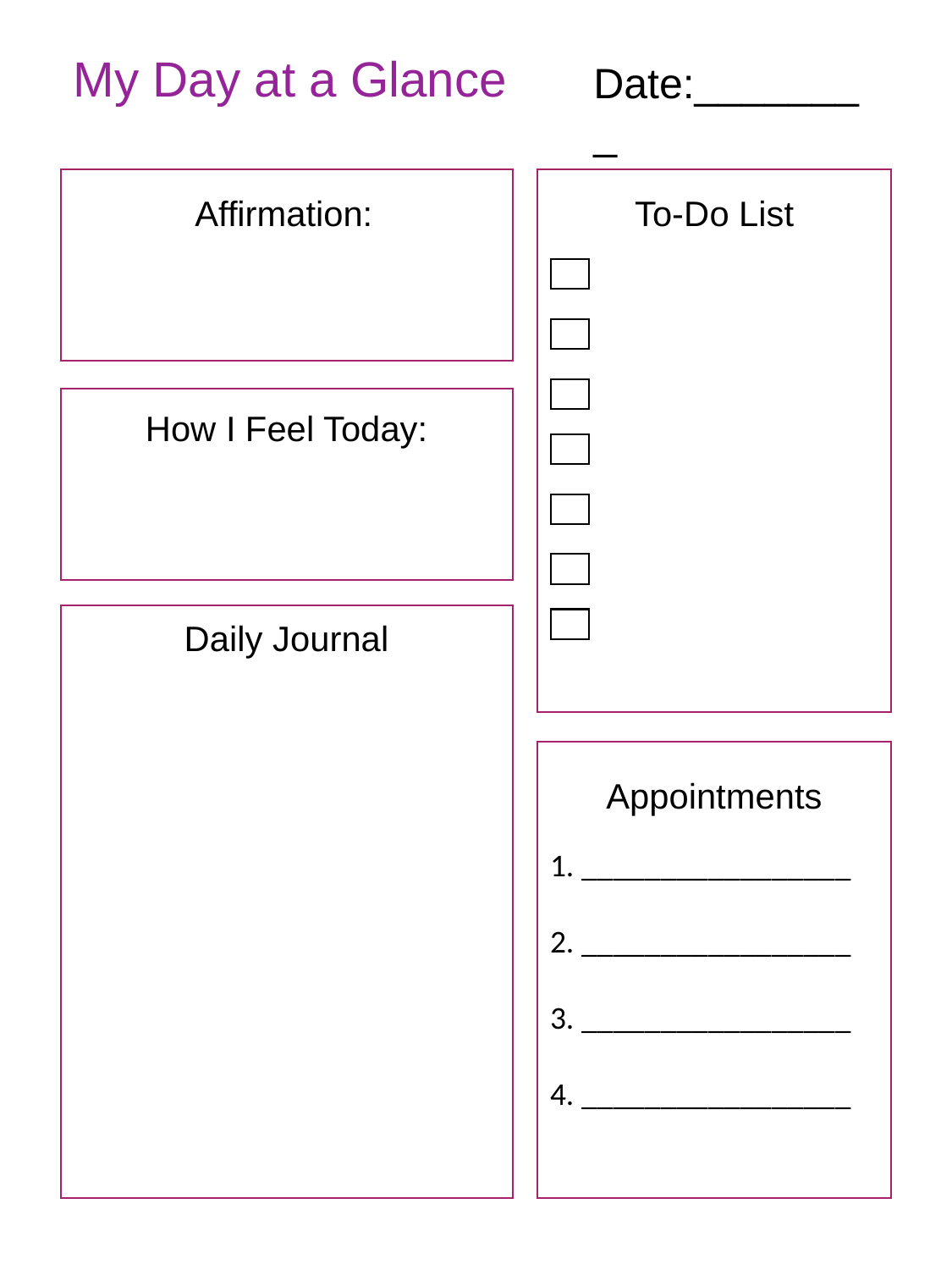

My Day at a Glance
Date:________

Affirmation:
To-Do List

How I Feel Today:

Daily Journal

Appointments
1. _________________

2. _________________

3. _________________

4. _________________